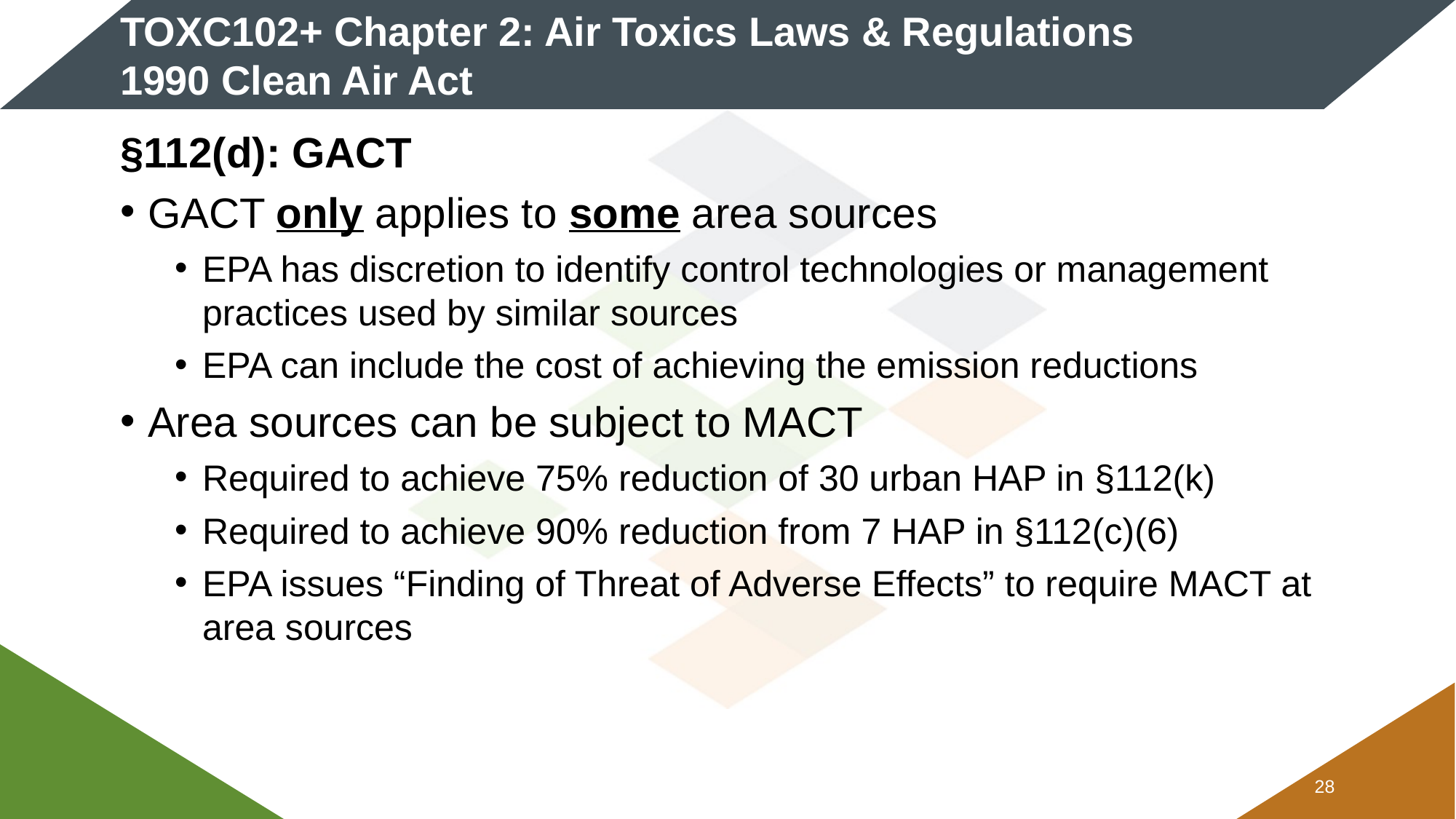

# TOXC102+ Chapter 2: Air Toxics Laws & Regulations 1990 Clean Air Act
§112(d): GACT
GACT only applies to some area sources
EPA has discretion to identify control technologies or management practices used by similar sources
EPA can include the cost of achieving the emission reductions
Area sources can be subject to MACT
Required to achieve 75% reduction of 30 urban HAP in §112(k)
Required to achieve 90% reduction from 7 HAP in §112(c)(6)
EPA issues “Finding of Threat of Adverse Effects” to require MACT at area sources
28